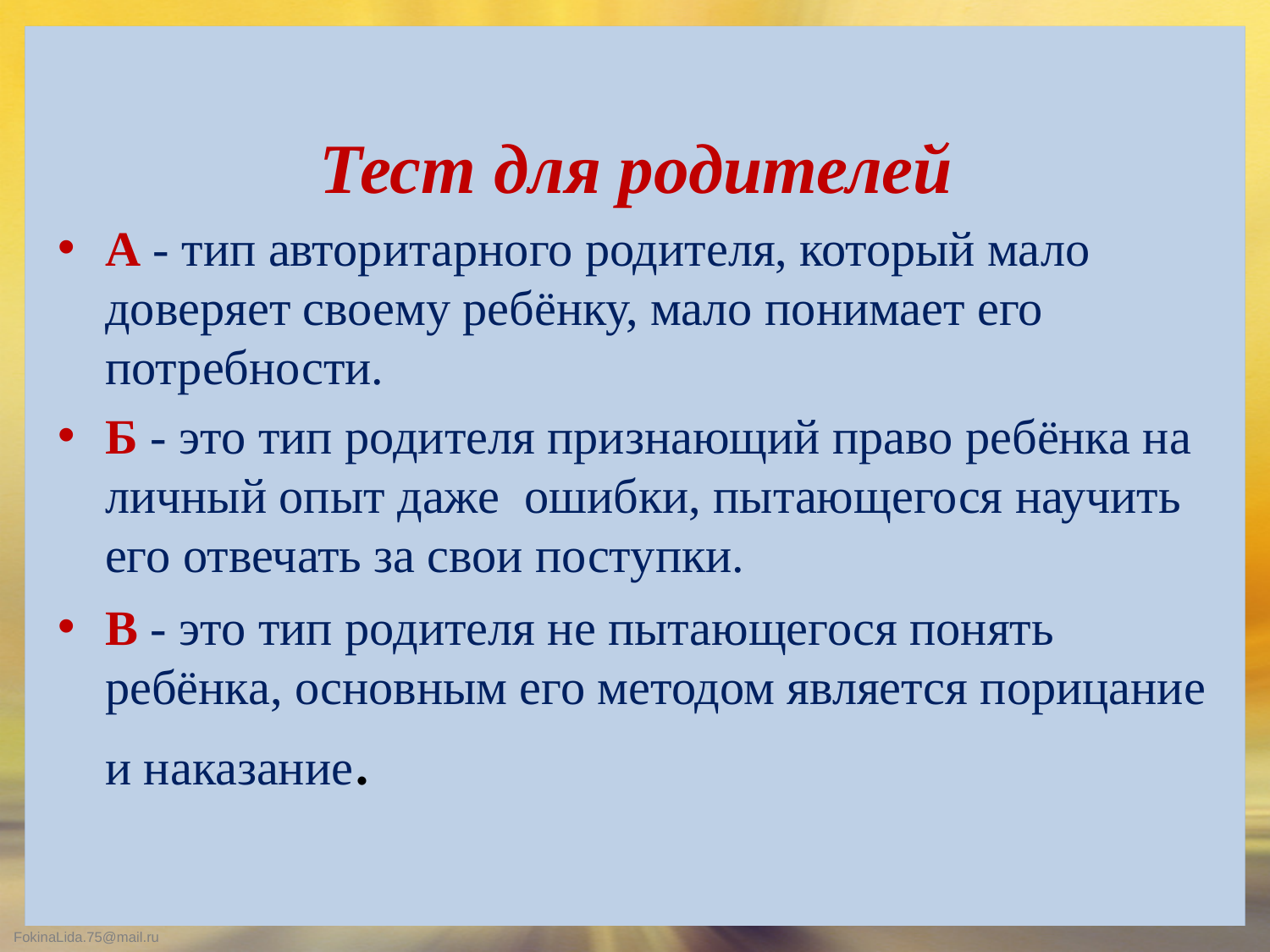

Тест для родителей
А - тип авторитарного родителя, который мало доверяет своему ребёнку, мало понимает его потребности.
Б - это тип родителя признающий право ребёнка на личный опыт даже  ошибки, пытающегося научить его отвечать за свои поступки.
В - это тип родителя не пытающегося понять  ребёнка, основным его методом является порицание и наказание.